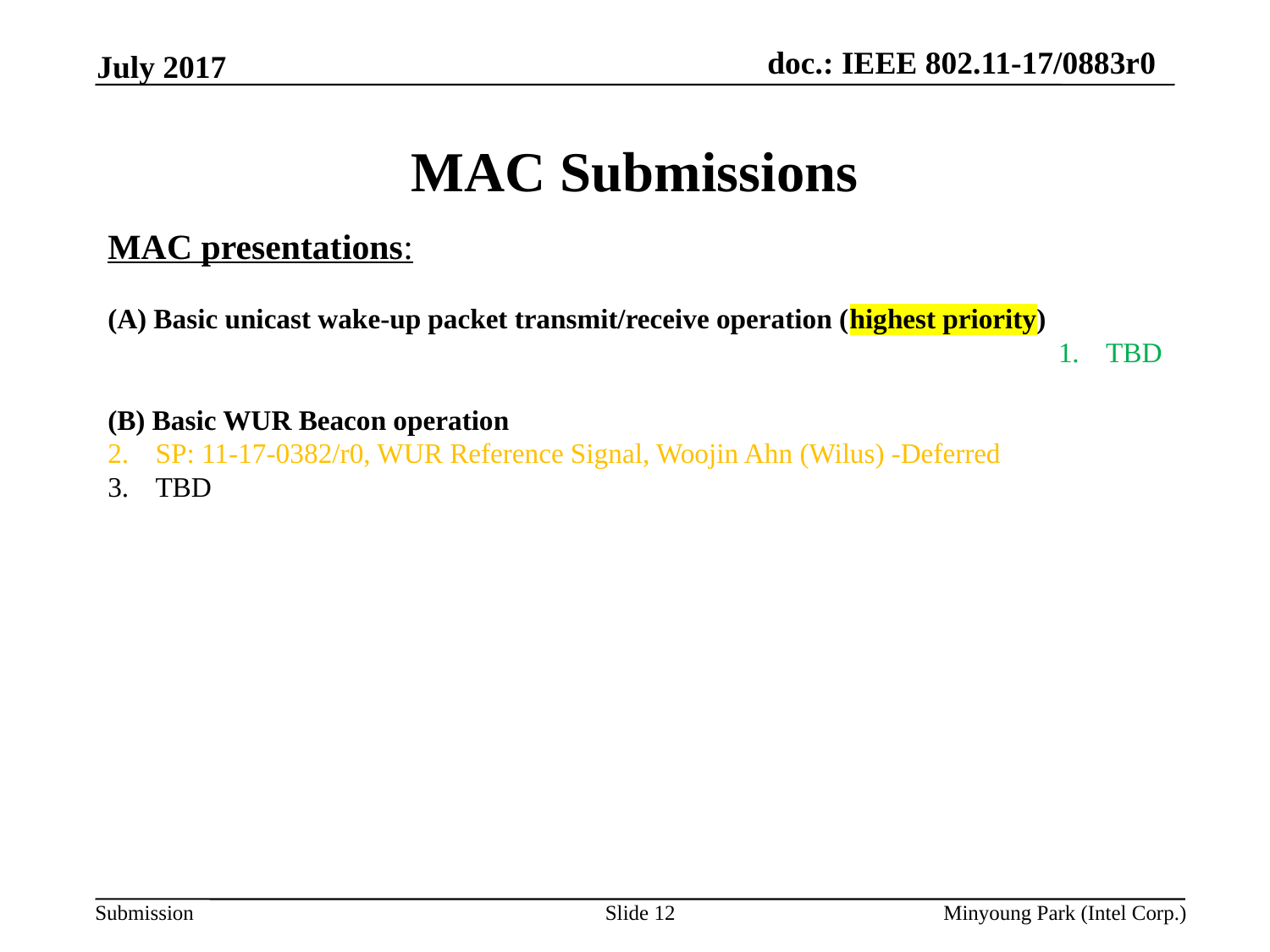

July 2017
# MAC Submissions
MAC presentations:

(A) Basic unicast wake-up packet transmit/receive operation (highest priority)
TBD

(B) Basic WUR Beacon operation
SP: 11-17-0382/r0, WUR Reference Signal, Woojin Ahn (Wilus) -Deferred
TBD
Slide 12
Minyoung Park (Intel Corp.)